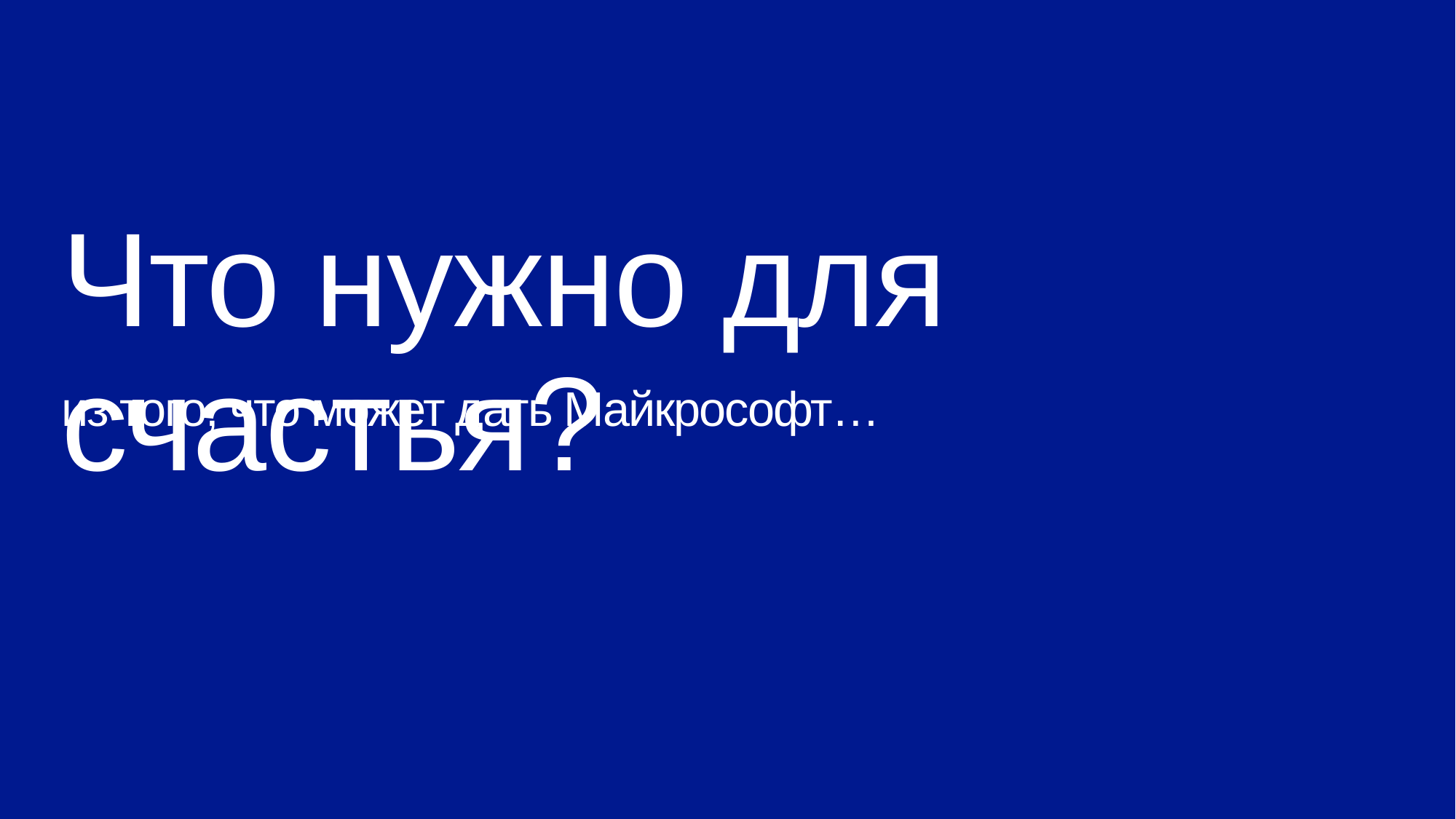

Что нужно для счастья?
из того, что может дать Майкрософт…